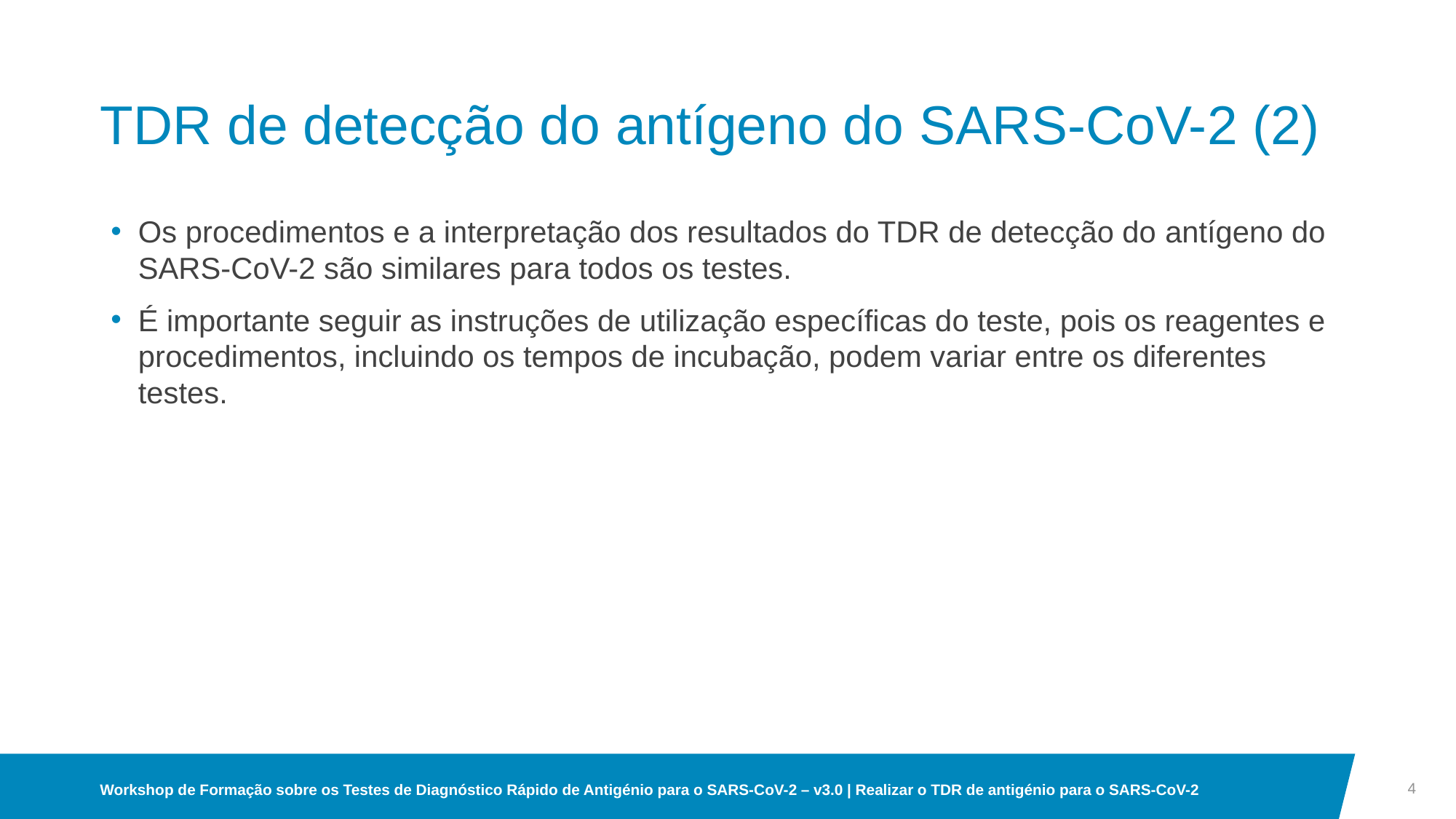

# TDR de detecção do antígeno do SARS-CoV-2 (2)
Os procedimentos e a interpretação dos resultados do TDR de detecção do antígeno do SARS-CoV-2 são similares para todos os testes.
É importante seguir as instruções de utilização específicas do teste, pois os reagentes e procedimentos, incluindo os tempos de incubação, podem variar entre os diferentes testes.

4
Workshop de Formação sobre os Testes de Diagnóstico Rápido de Antigénio para o SARS-CoV-2 – v3.0 | Realizar o TDR de antigénio para o SARS-CoV-2